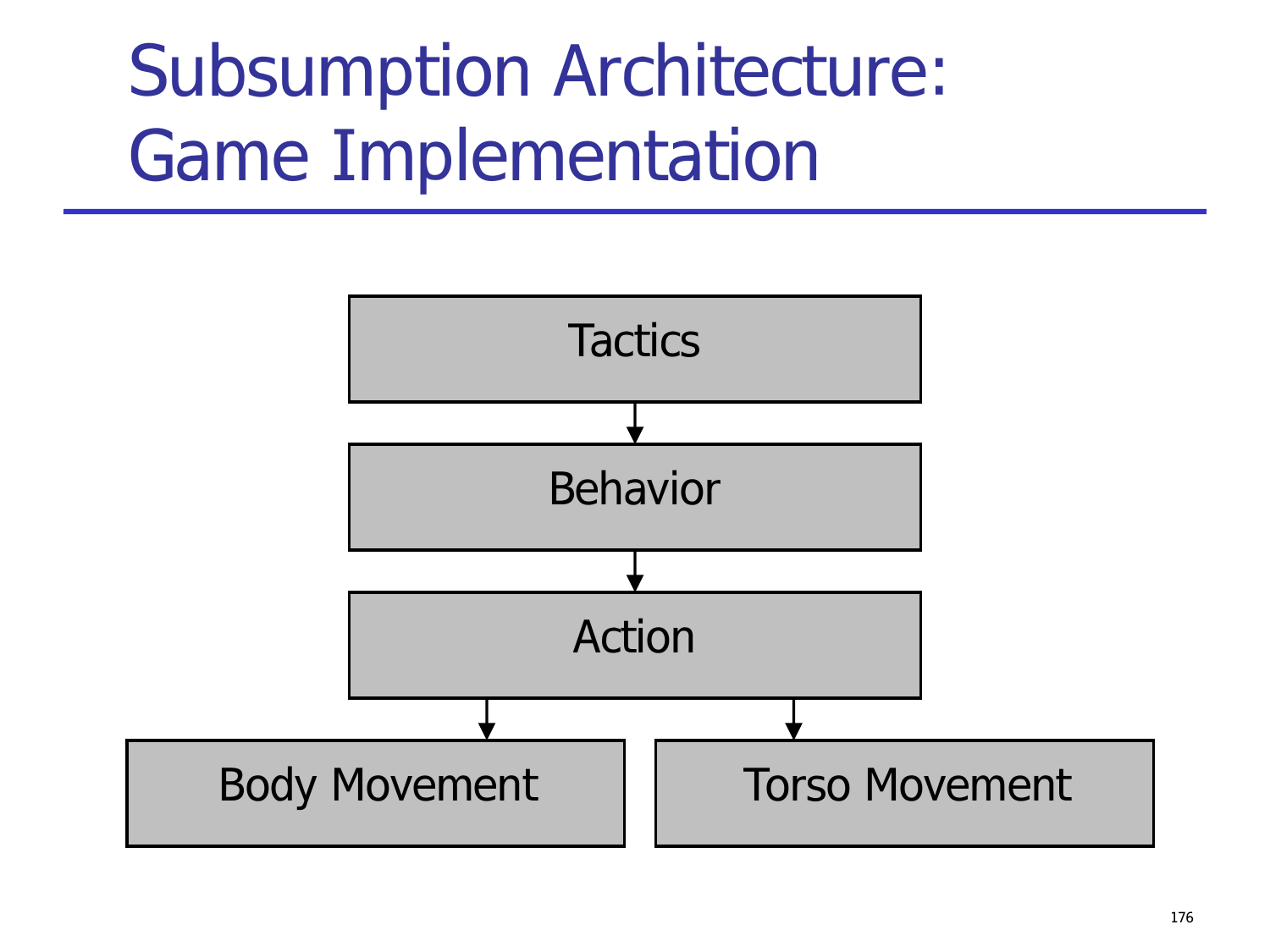

# Subsumption Architecture: Game Implementation
Tactics

Behavior

Action

 Body Movement
 Torso Movement
176